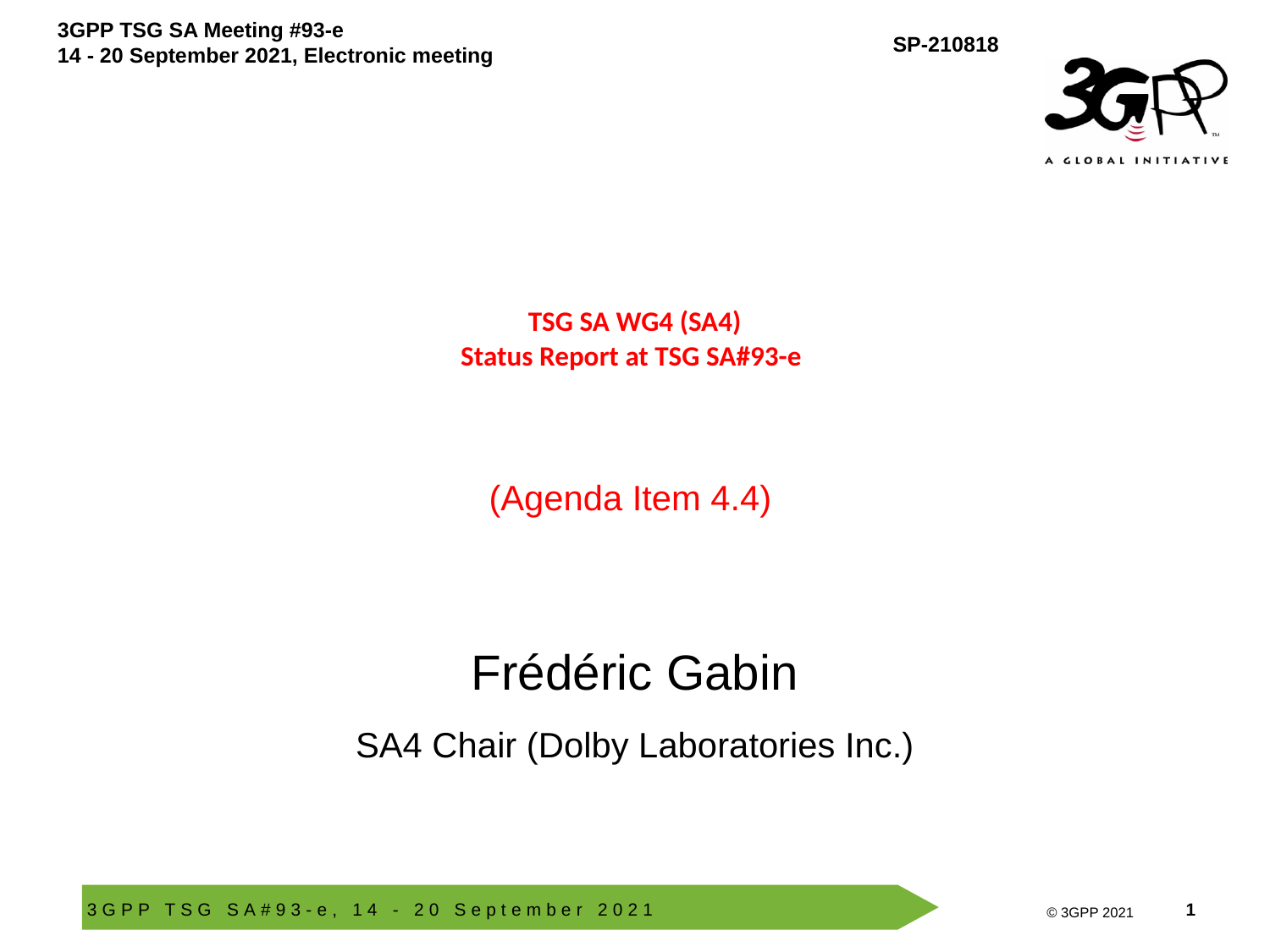

# TSG SA WG4 (SA4) Status Report at TSG SA#93-e
(Agenda Item 4.4)

Frédéric Gabin

SA4 Chair (Dolby Laboratories Inc.)